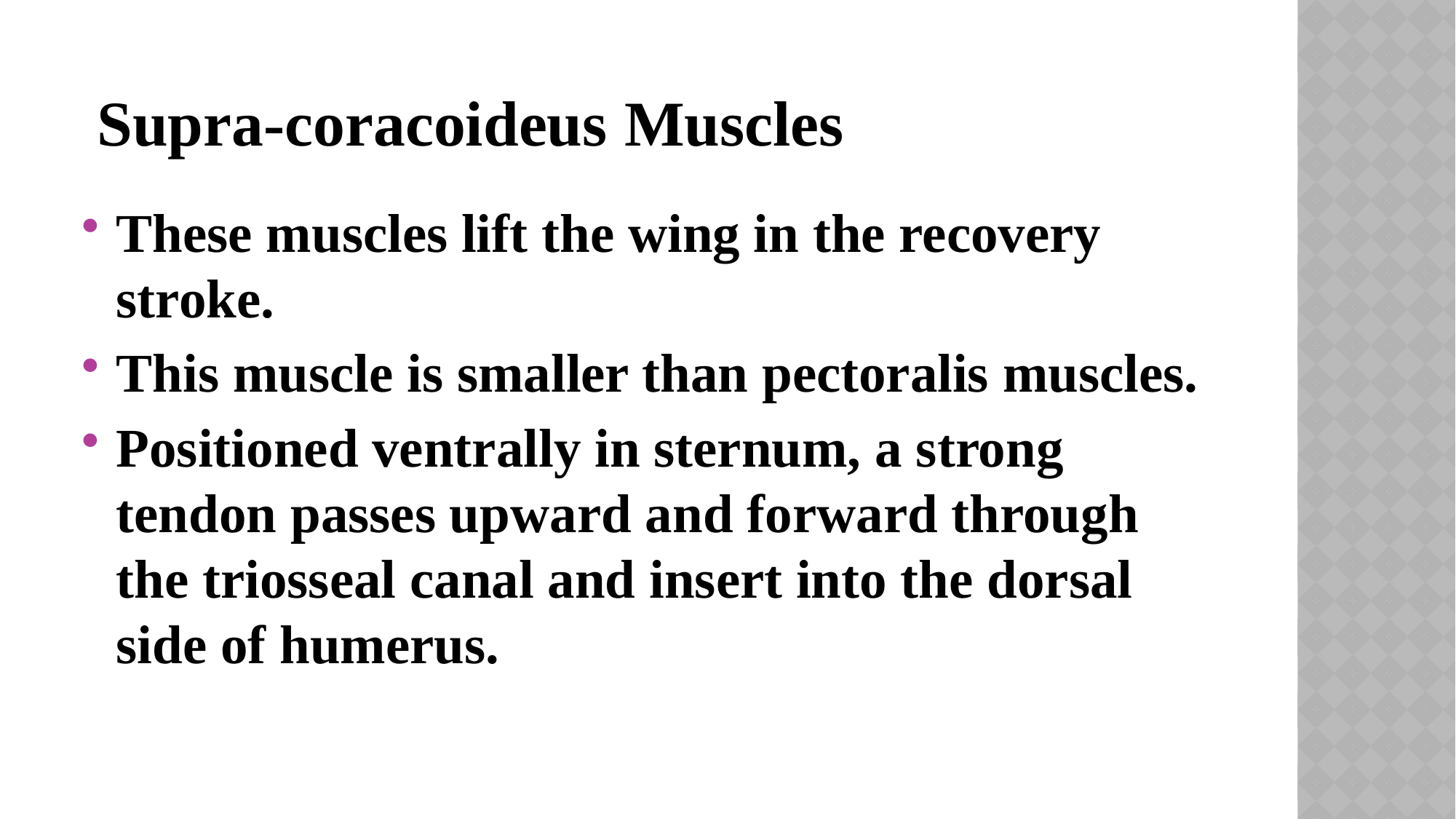

# Supra-coracoideus muscles
These muscles lift the wing in the recovery stroke.
This muscle is smaller than pectoralis muscles.
Positioned ventrally in sternum, a strong tendon passes upward and forward through the triosseal canal and insert into the dorsal side of humerus.